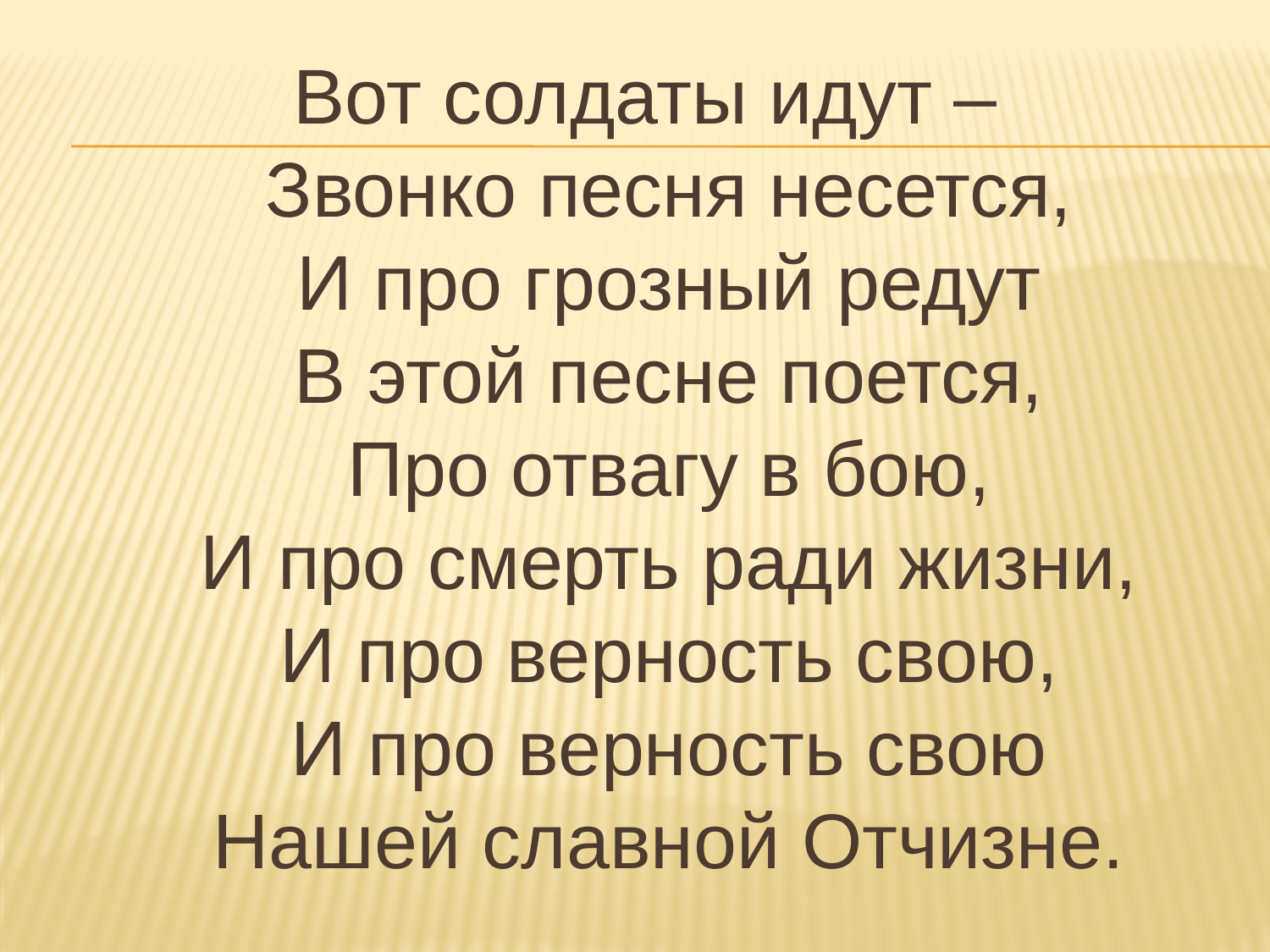

Вот солдаты идут –
Звонко песня несется,
И про грозный редут
В этой песне поется,
Про отвагу в бою,
И про смерть ради жизни,
И про верность свою,
И про верность свою
Нашей славной Отчизне.